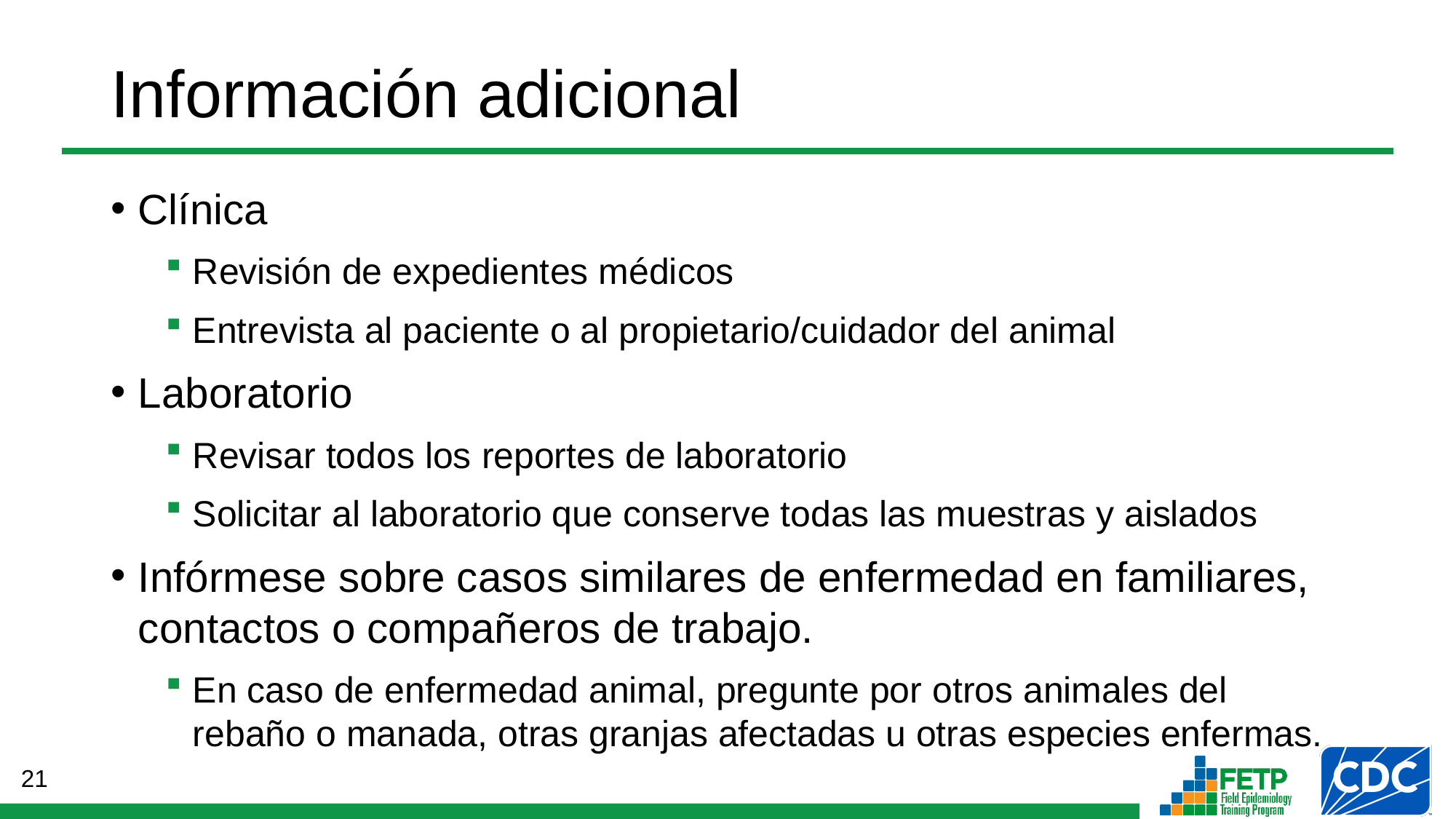

# Información adicional
Clínica
Revisión de expedientes médicos
Entrevista al paciente o al propietario/cuidador del animal
Laboratorio
Revisar todos los reportes de laboratorio
Solicitar al laboratorio que conserve todas las muestras y aislados
Infórmese sobre casos similares de enfermedad en familiares, contactos o compañeros de trabajo.
En caso de enfermedad animal, pregunte por otros animales del rebaño o manada, otras granjas afectadas u otras especies enfermas.